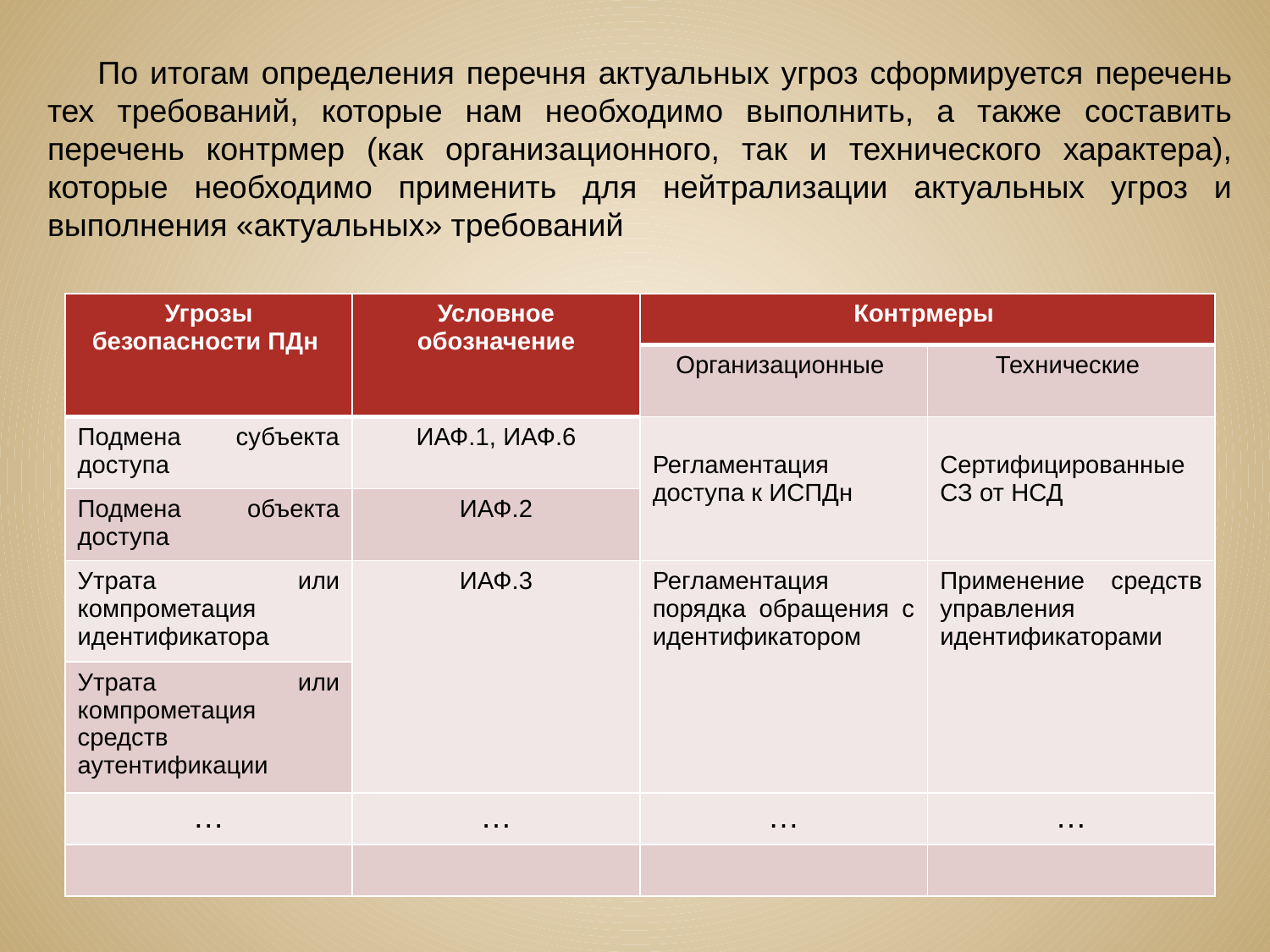

По итогам определения перечня актуальных угроз сформируется перечень тех требований, которые нам необходимо выполнить, а также составить перечень контрмер (как организационного, так и технического характера), которые необходимо применить для нейтрализации актуальных угроз и выполнения «актуальных» требований
| Угрозы безопасности ПДн | Условное обозначение | Контрмеры |  |
| --- | --- | --- | --- |
|  |  | Организационные | Технические |
| Подмена субъекта доступа | ИАФ.1, ИАФ.6 | Регламентация доступа к ИСПДн | Сертифицированные СЗ от НСД |
| Подмена объекта доступа | ИАФ.2 |  |  |
| Утрата или компрометация идентификатора | ИАФ.3 | Регламентация порядка обращения с идентификатором | Применение средств управления идентификаторами |
| Утрата или компрометация средств аутентификации |  |  |  |
| … | … | … | … |
|  |  |  |  |